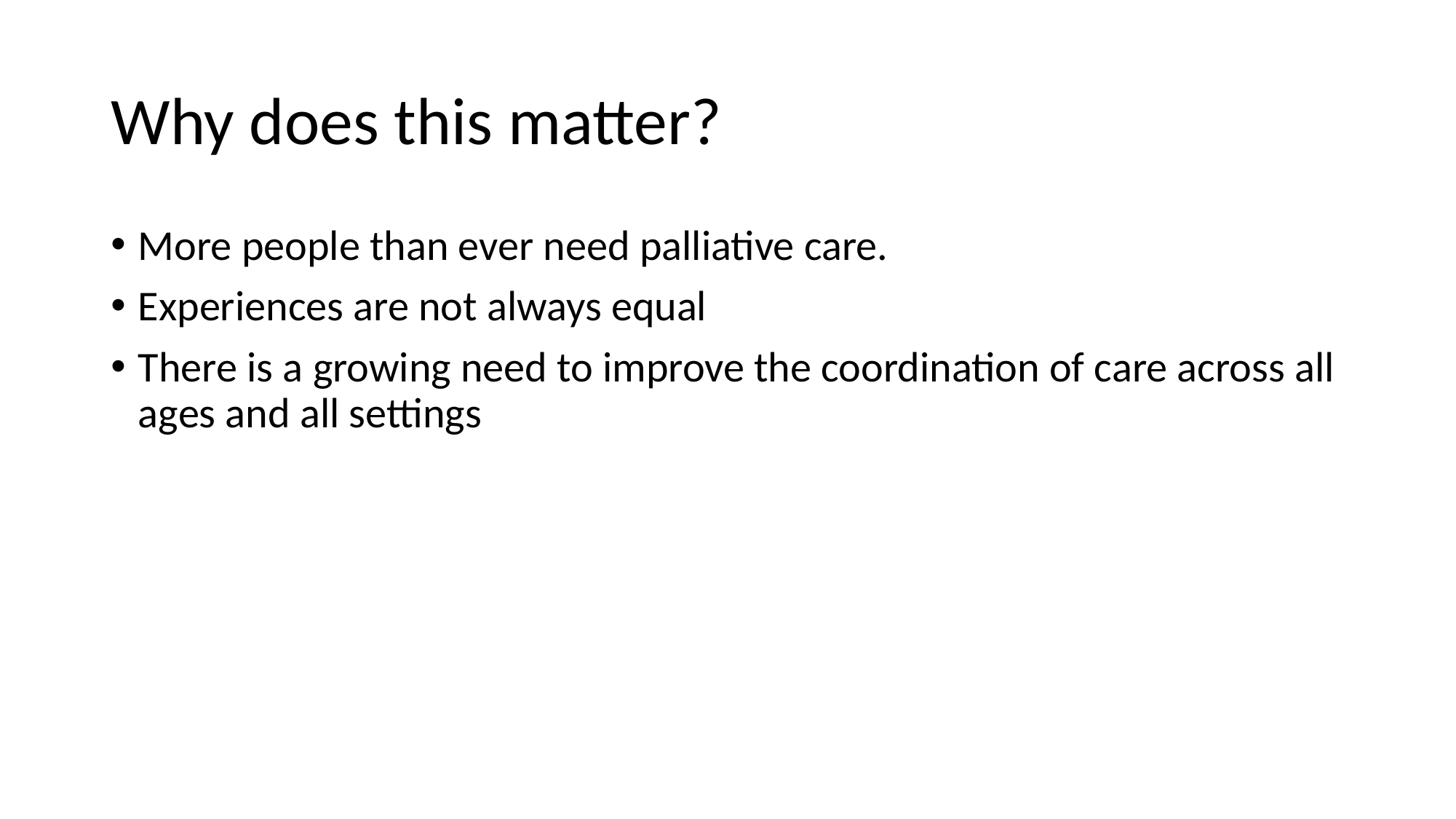

# Why does this matter?
More people than ever need palliative care.
Experiences are not always equal
There is a growing need to improve the coordination of care across all ages and all settings